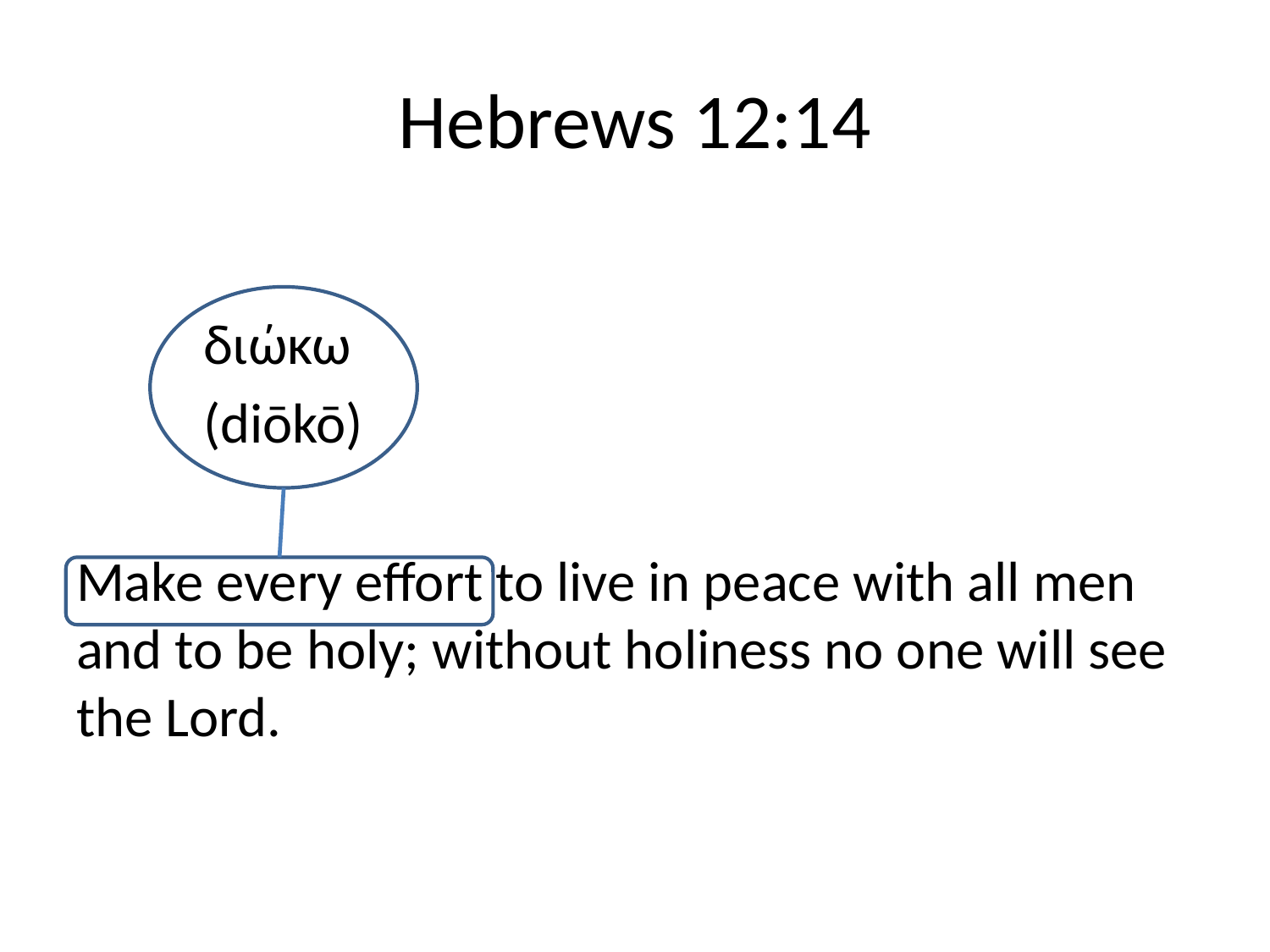

# Hebrews 12:14

	διώκω
	(diōkō)

Make every effort to live in peace with all men and to be holy; without holiness no one will see the Lord.